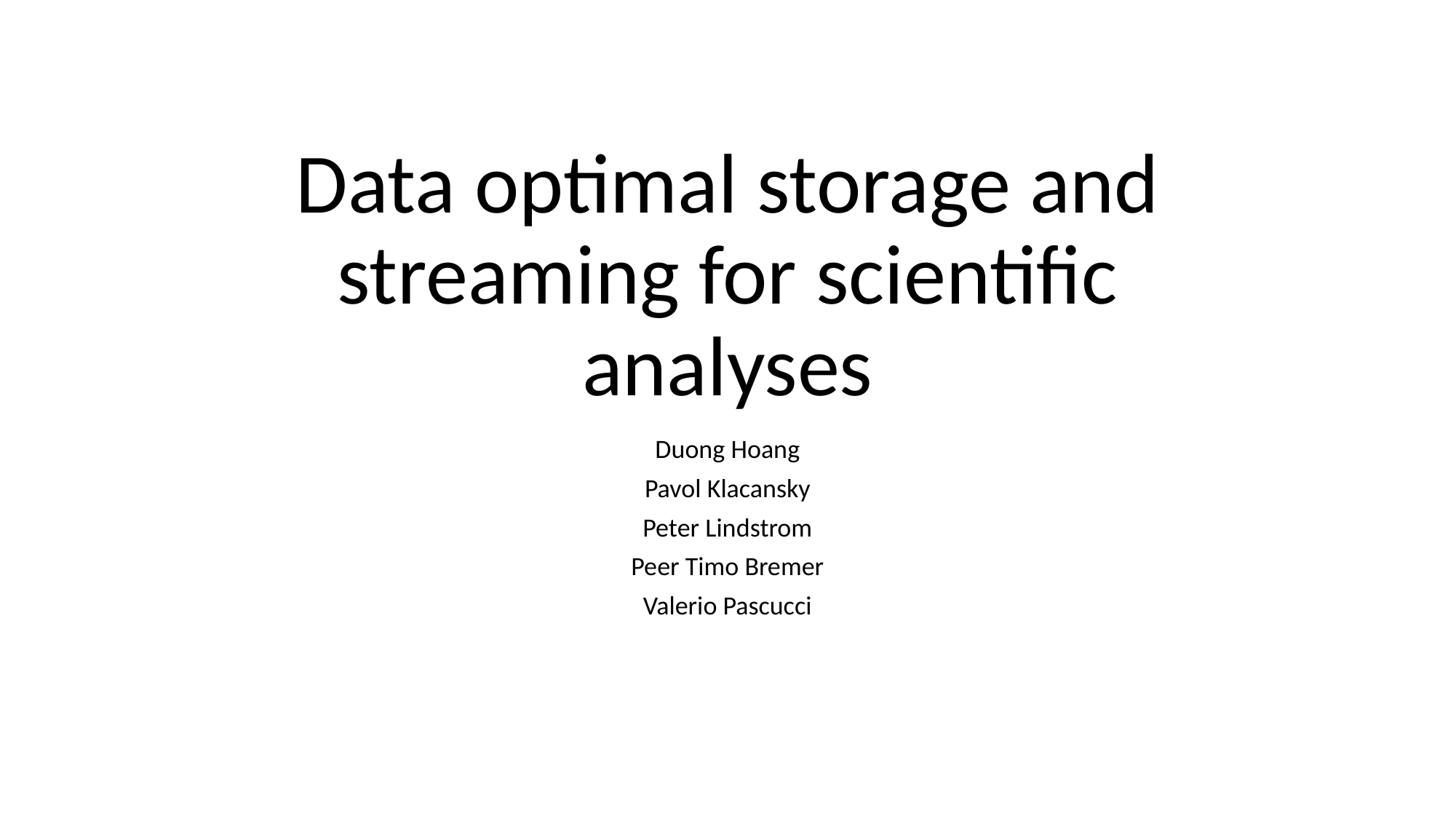

# Data optimal storage and streaming for scientific analyses
Duong Hoang
Pavol Klacansky
Peter Lindstrom
Peer Timo Bremer
Valerio Pascucci